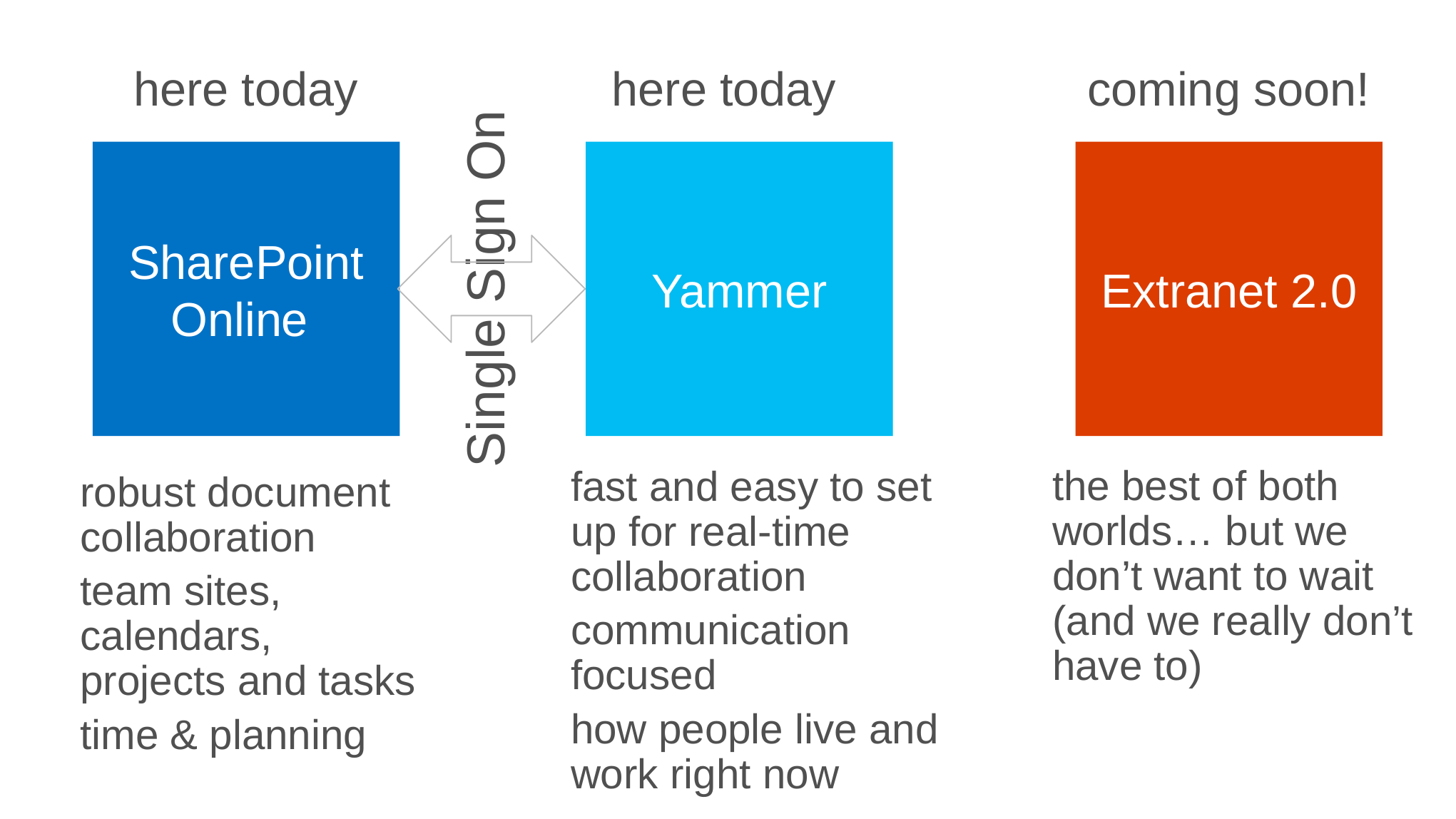

here today
here today
coming soon!
SharePoint Online
Yammer
Extranet 2.0

Single Sign On
the best of both worlds… but we don’t want to wait (and we really don’t have to)
fast and easy to set up for real-time collaboration
communication focused
how people live and work right now
robust document collaboration
team sites, calendars, projects and tasks
time & planning